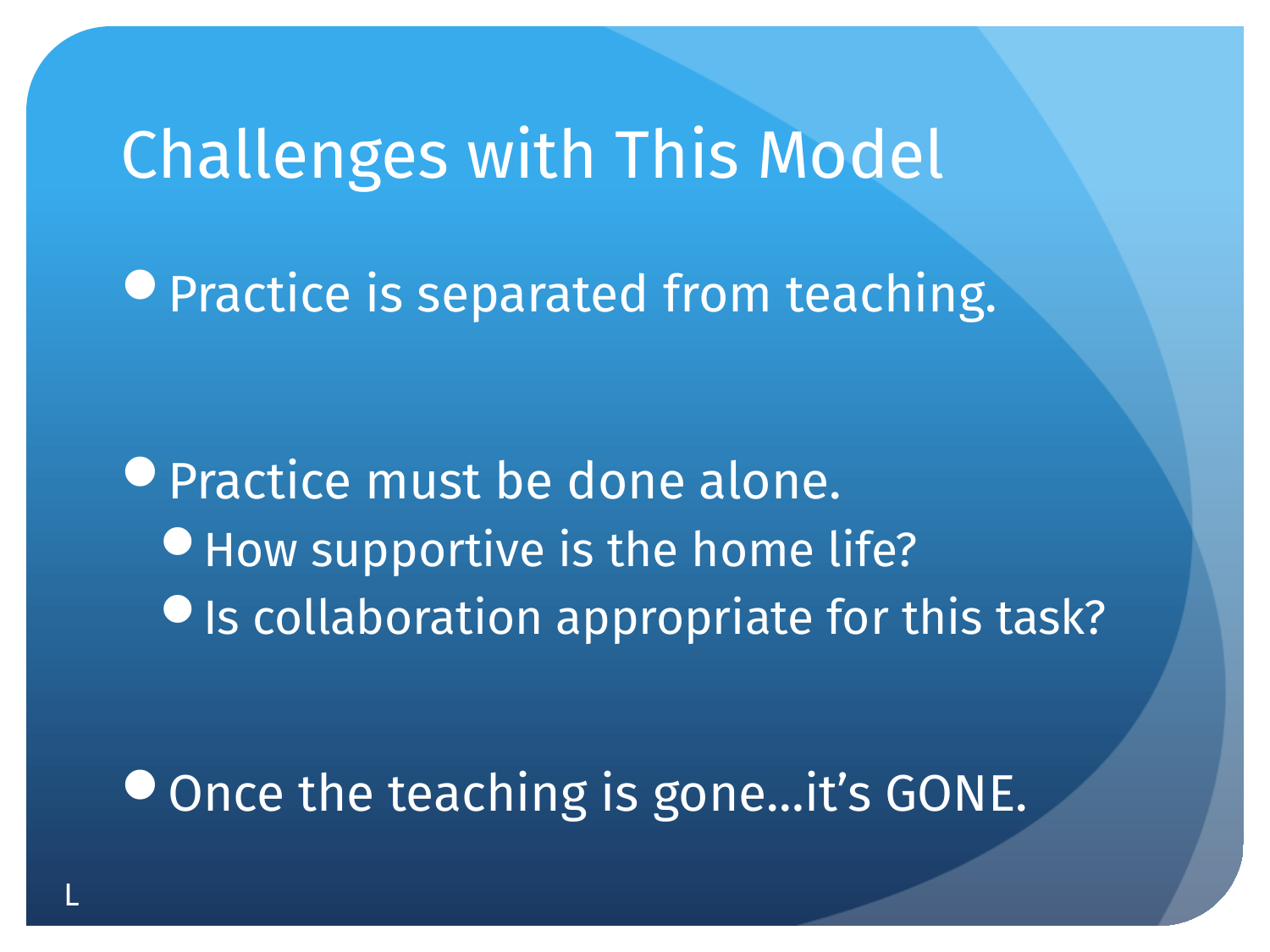

# Challenges with This Model
Practice is separated from teaching.

Practice must be done alone.
How supportive is the home life?
Is collaboration appropriate for this task?

Once the teaching is gone…it’s GONE.
L